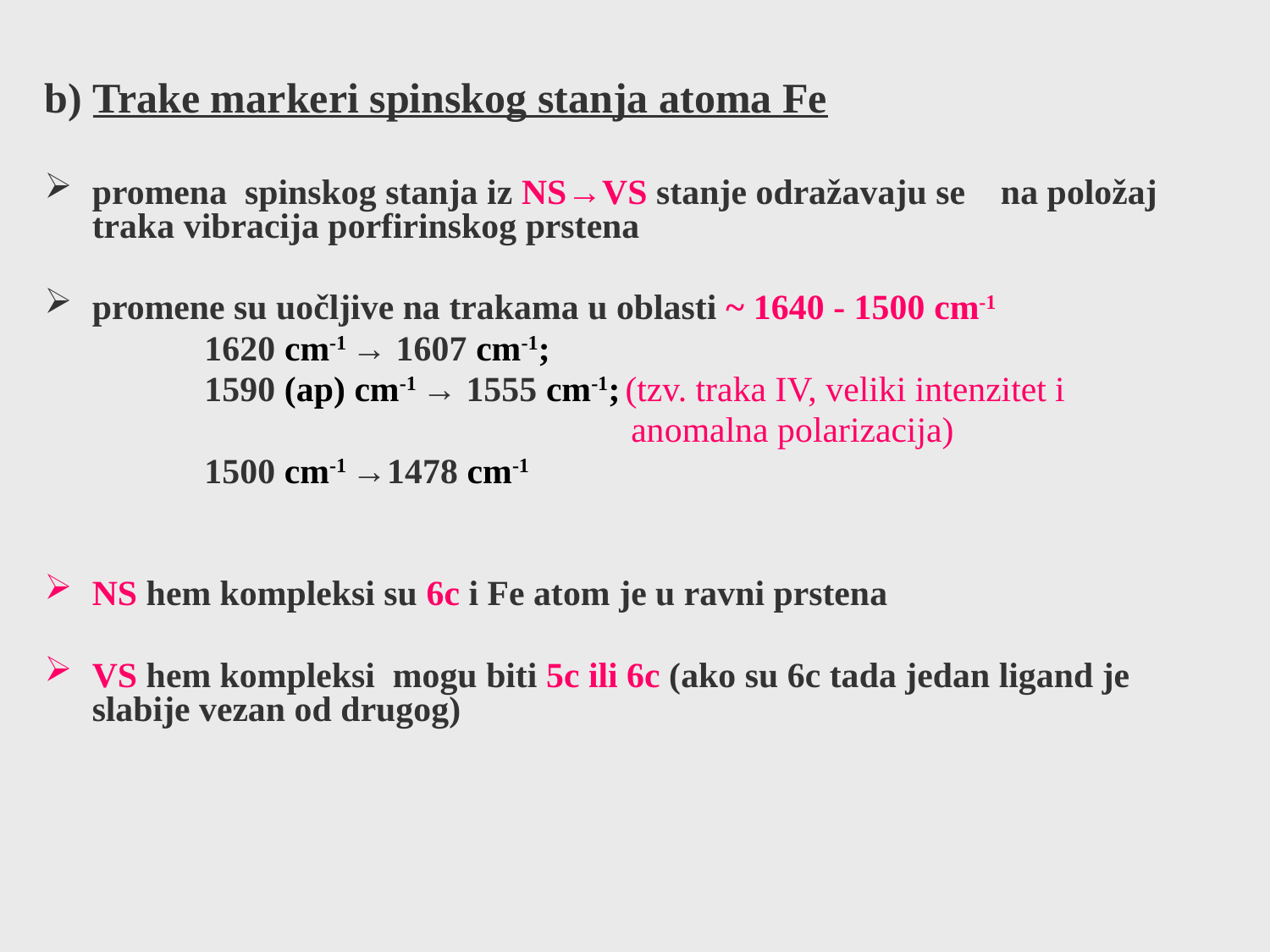

b) Trake markeri spinskog stanja atoma Fe

promena  spinskog stanja iz NS→VS stanje odražavaju se    na položaj traka vibracija porfirinskog prstena

promene su uočljive na trakama u oblasti ~ 1640 - 1500 cm-1
                  1620 cm-1 → 1607 cm-1;
                  1590 (ap) cm-1 → 1555 cm-1; (tzv. traka IV, veliki intenzitet i
                                                                  anomalna polarizacija)
                  1500 cm-1 →1478 cm-1

NS hem kompleksi su 6c i Fe atom je u ravni prstena

VS hem kompleksi  mogu biti 5c ili 6c (ako su 6c tada jedan ligand je slabije vezan od drugog)